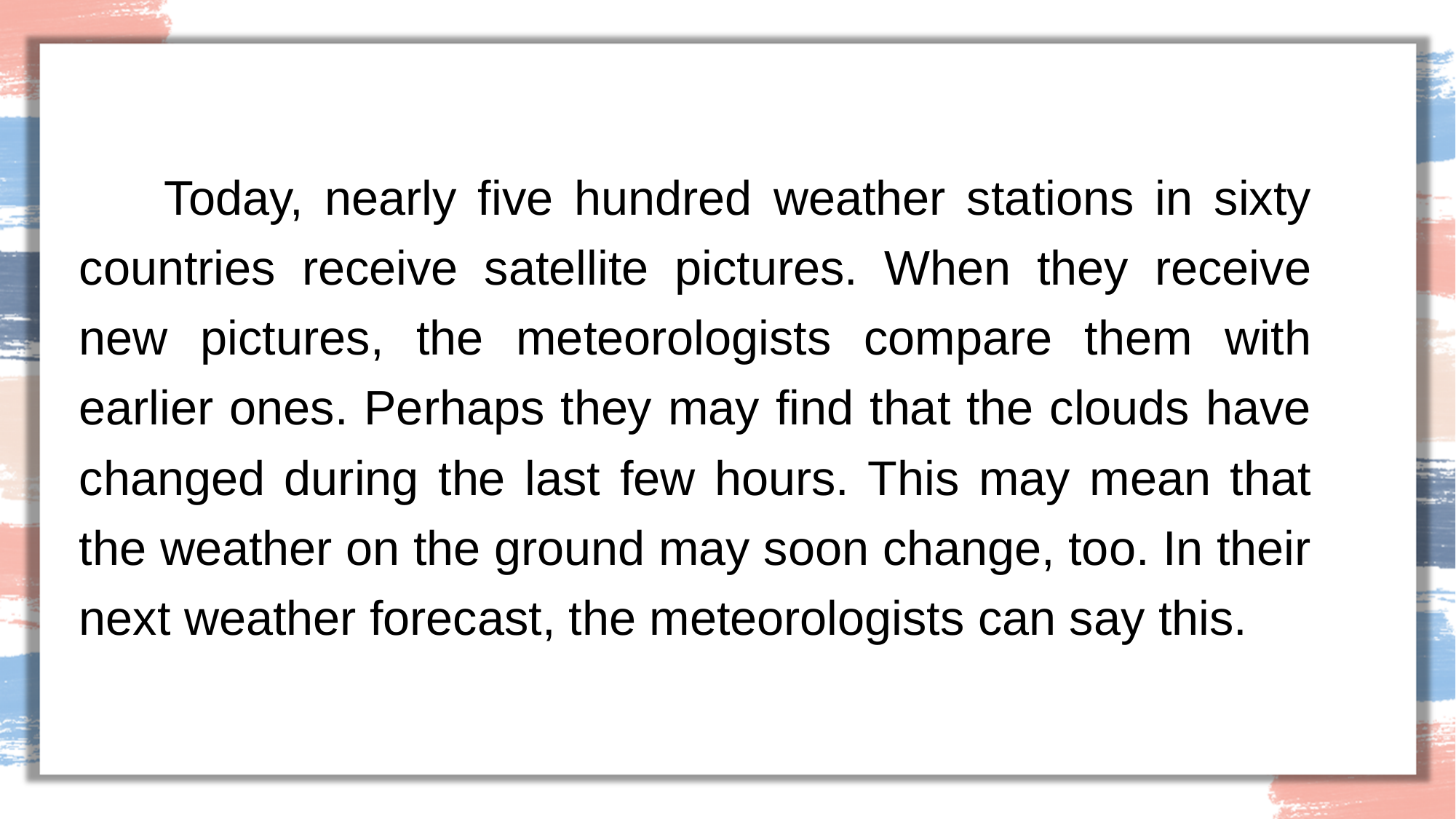

#
    Today, nearly five hundred weather stations in sixty countries receive satellite pictures. When they receive new pictures, the meteorologists compare them with earlier ones. Perhaps they may find that the clouds have changed during the last few hours. This may mean that the weather on the ground may soon change, too. In their next weather forecast, the meteorologists can say this.